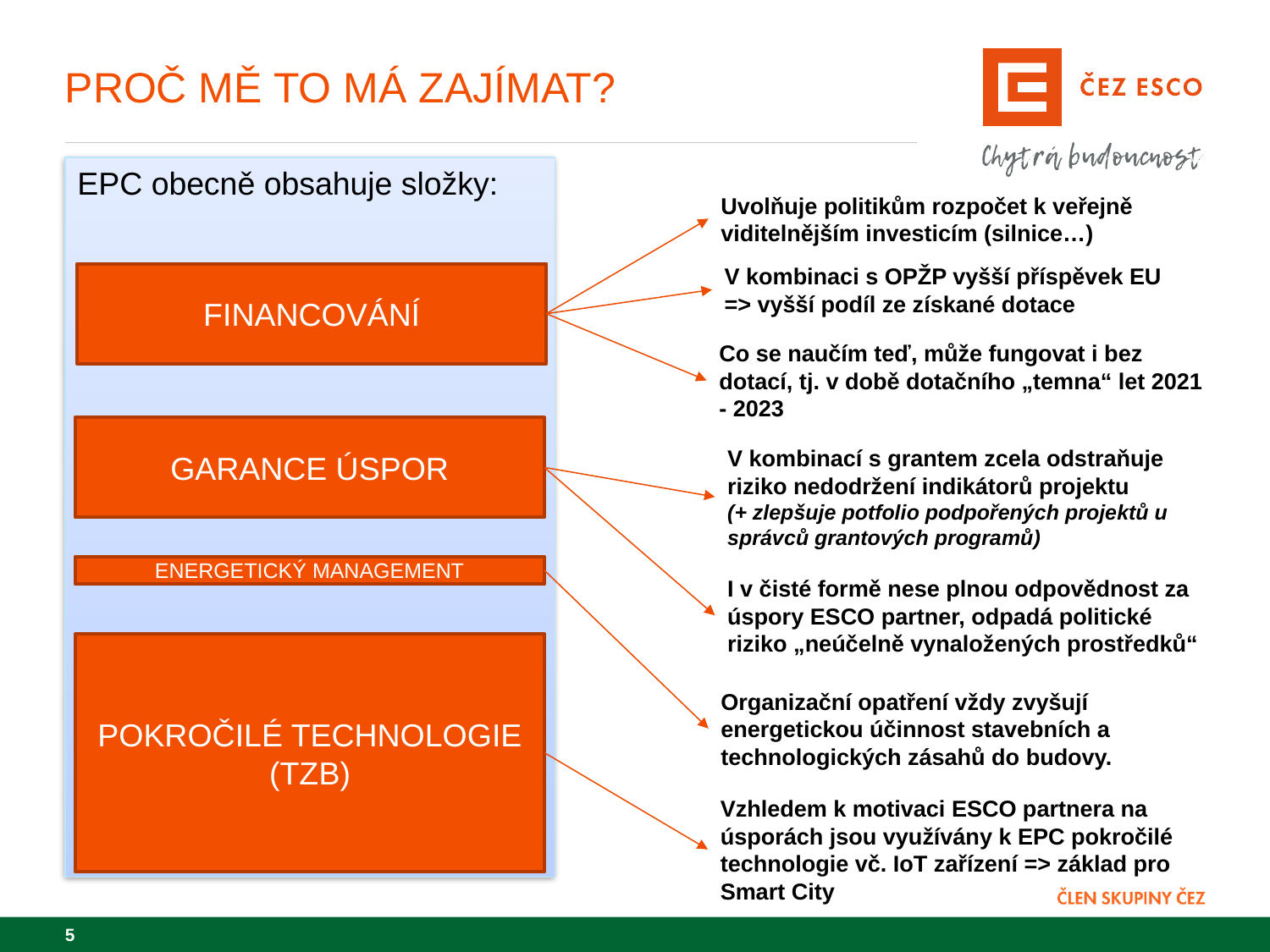

# Proč mě to má zajímat?
EPC obecně obsahuje složky:
Uvolňuje politikům rozpočet k veřejně viditelnějším investicím (silnice…)
V kombinaci s OPŽP vyšší příspěvek EU
=> vyšší podíl ze získané dotace
FINANCOVÁNÍ
Co se naučím teď, může fungovat i bez dotací, tj. v době dotačního „temna“ let 2021 - 2023
GARANCE ÚSPOR
V kombinací s grantem zcela odstraňuje riziko nedodržení indikátorů projektu
(+ zlepšuje potfolio podpořených projektů u správců grantových programů)
ENERGETICKÝ MANAGEMENT
I v čisté formě nese plnou odpovědnost za úspory ESCO partner, odpadá politické riziko „neúčelně vynaložených prostředků“
POKROČILÉ TECHNOLOGIE
(TZB)
Organizační opatření vždy zvyšují energetickou účinnost stavebních a technologických zásahů do budovy.
Vzhledem k motivaci ESCO partnera na úsporách jsou využívány k EPC pokročilé technologie vč. IoT zařízení => základ pro Smart City
5